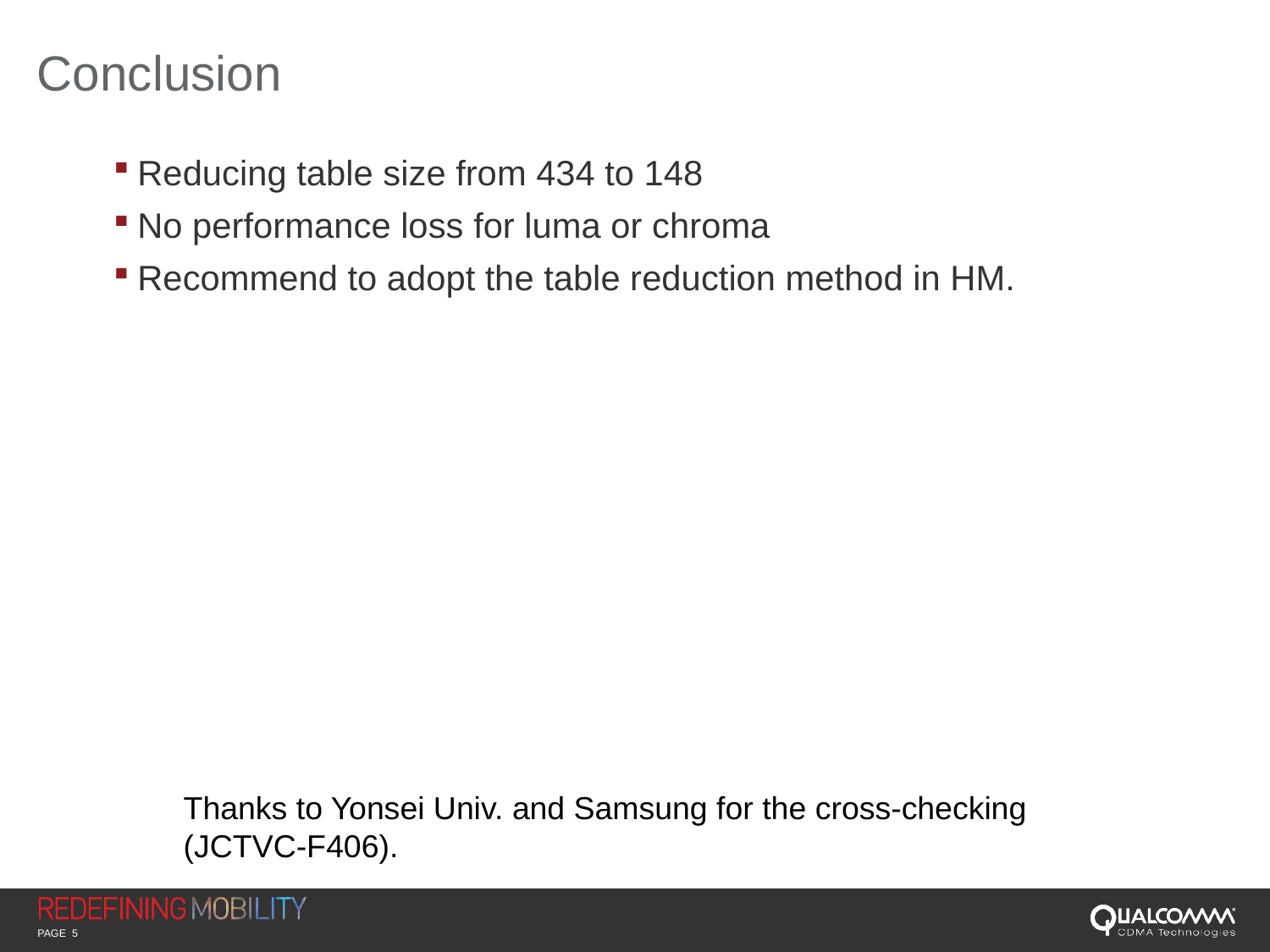

# Conclusion
Reducing table size from 434 to 148
No performance loss for luma or chroma
Recommend to adopt the table reduction method in HM.
Thanks to Yonsei Univ. and Samsung for the cross-checking (JCTVC-F406).